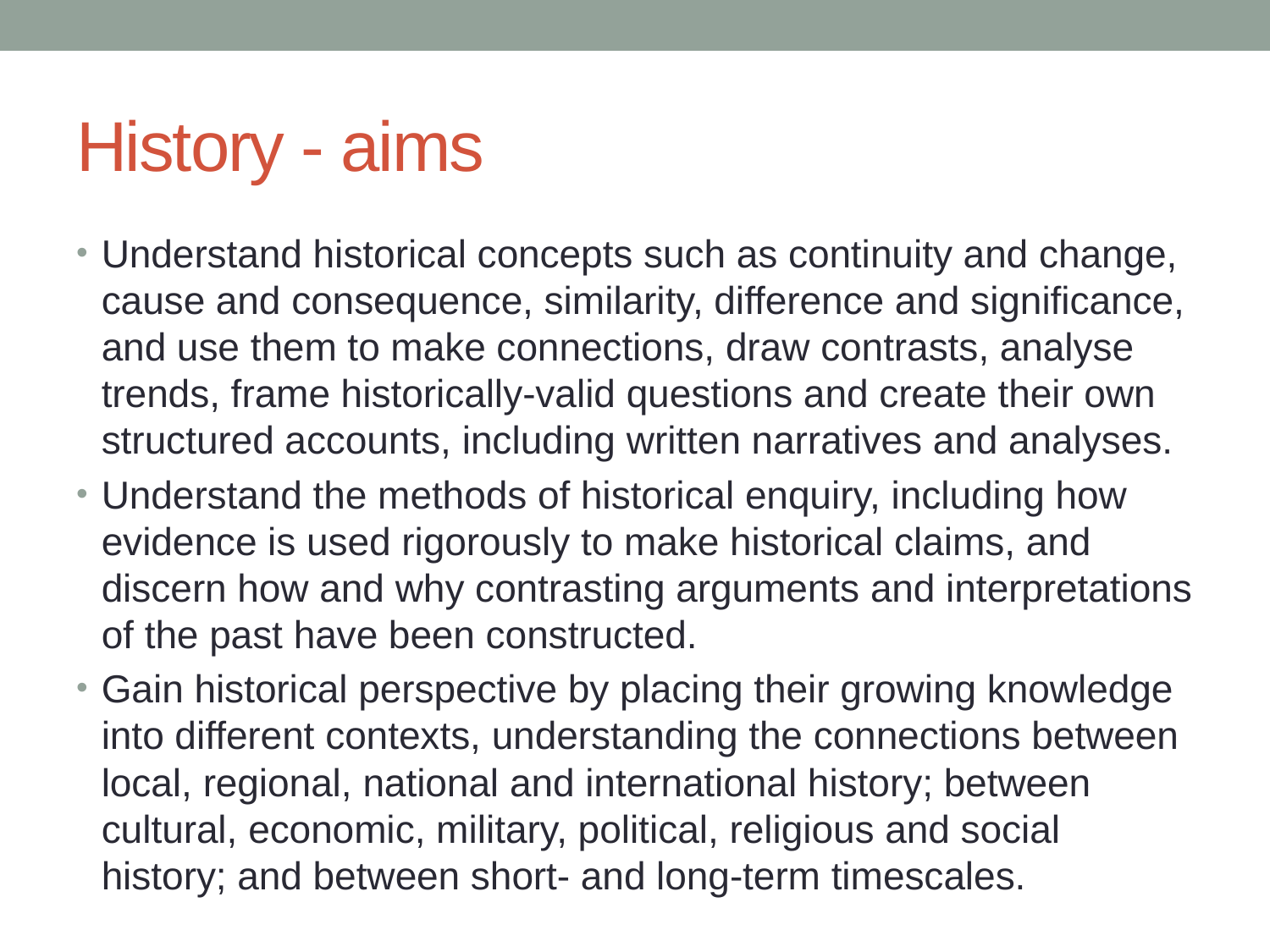

# History - aims
Understand historical concepts such as continuity and change, cause and consequence, similarity, difference and significance, and use them to make connections, draw contrasts, analyse trends, frame historically-valid questions and create their own structured accounts, including written narratives and analyses.
Understand the methods of historical enquiry, including how evidence is used rigorously to make historical claims, and discern how and why contrasting arguments and interpretations of the past have been constructed.
Gain historical perspective by placing their growing knowledge into different contexts, understanding the connections between local, regional, national and international history; between cultural, economic, military, political, religious and social history; and between short- and long-term timescales.